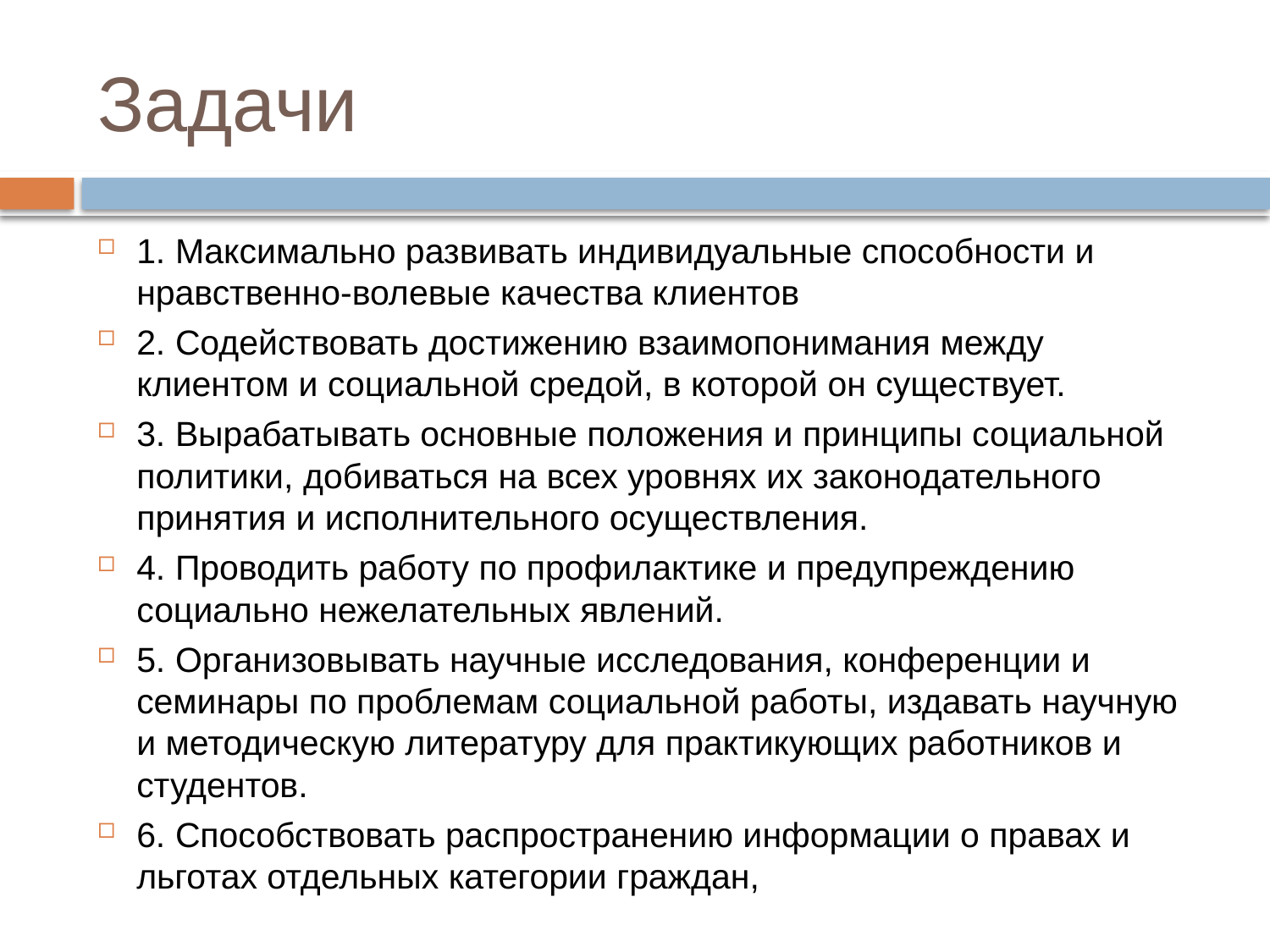

# Задачи
1. Максимально развивать индивидуальные способности и нравственно-волевые качества клиентов
2. Содействовать достижению взаимопонимания между клиентом и социальной средой, в которой он существует.
3. Вырабатывать основные положения и принципы социальной политики, добиваться на всех уровнях их законодательного принятия и исполнительного осуществления.
4. Проводить работу по профилактике и предупреждению социально нежелательных явлений.
5. Организовывать научные исследования, конференции и семинары по проблемам социальной работы, издавать научную и методическую литературу для практикующих работников и студентов.
6. Способствовать распространению информации о правах и льготах отдельных категории граждан,